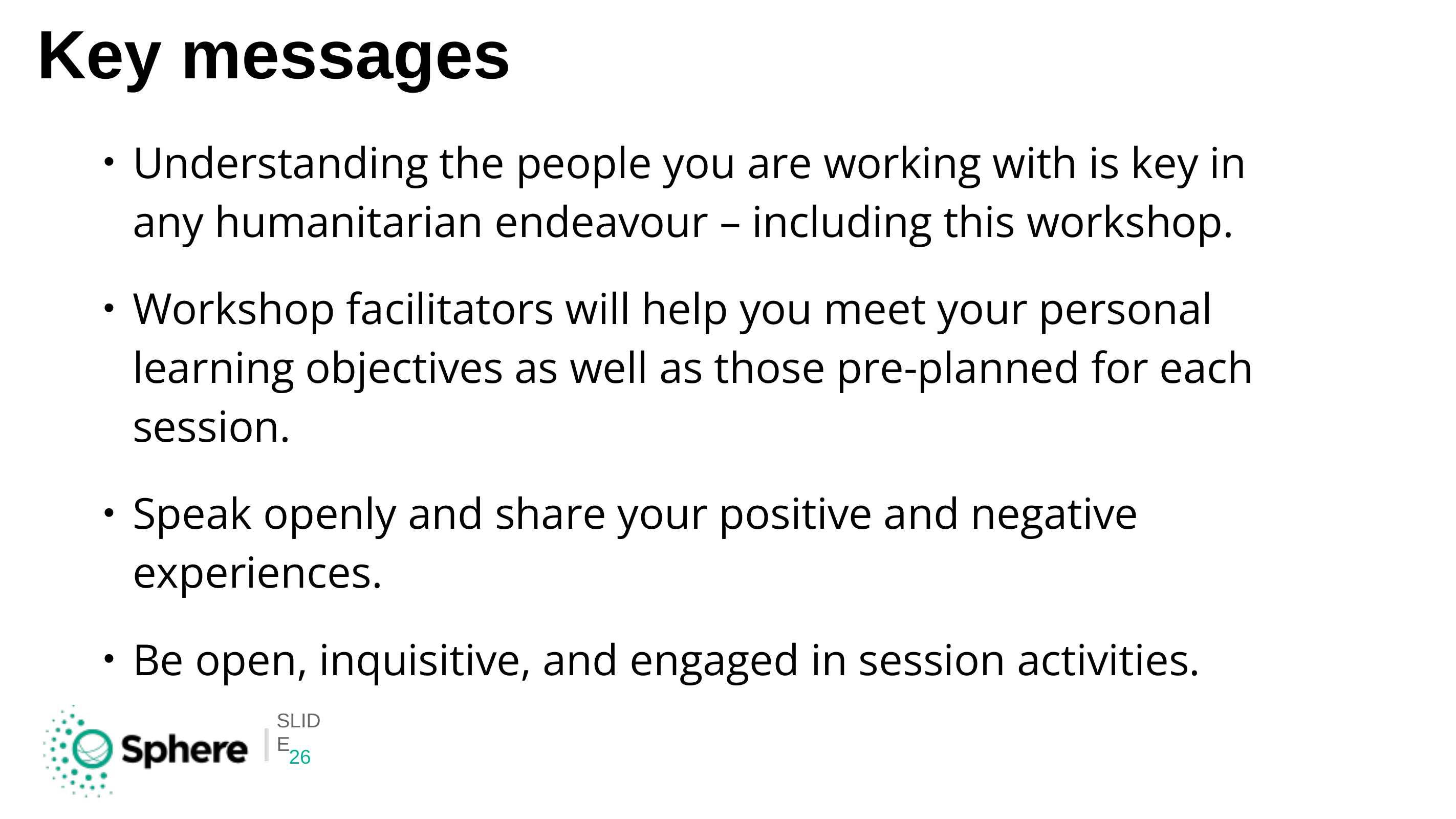

# Key messages
Understanding the people you are working with is key in any humanitarian endeavour – including this workshop.
Workshop facilitators will help you meet your personal learning objectives as well as those pre-planned for each session.
Speak openly and share your positive and negative experiences.
Be open, inquisitive, and engaged in session activities.
26